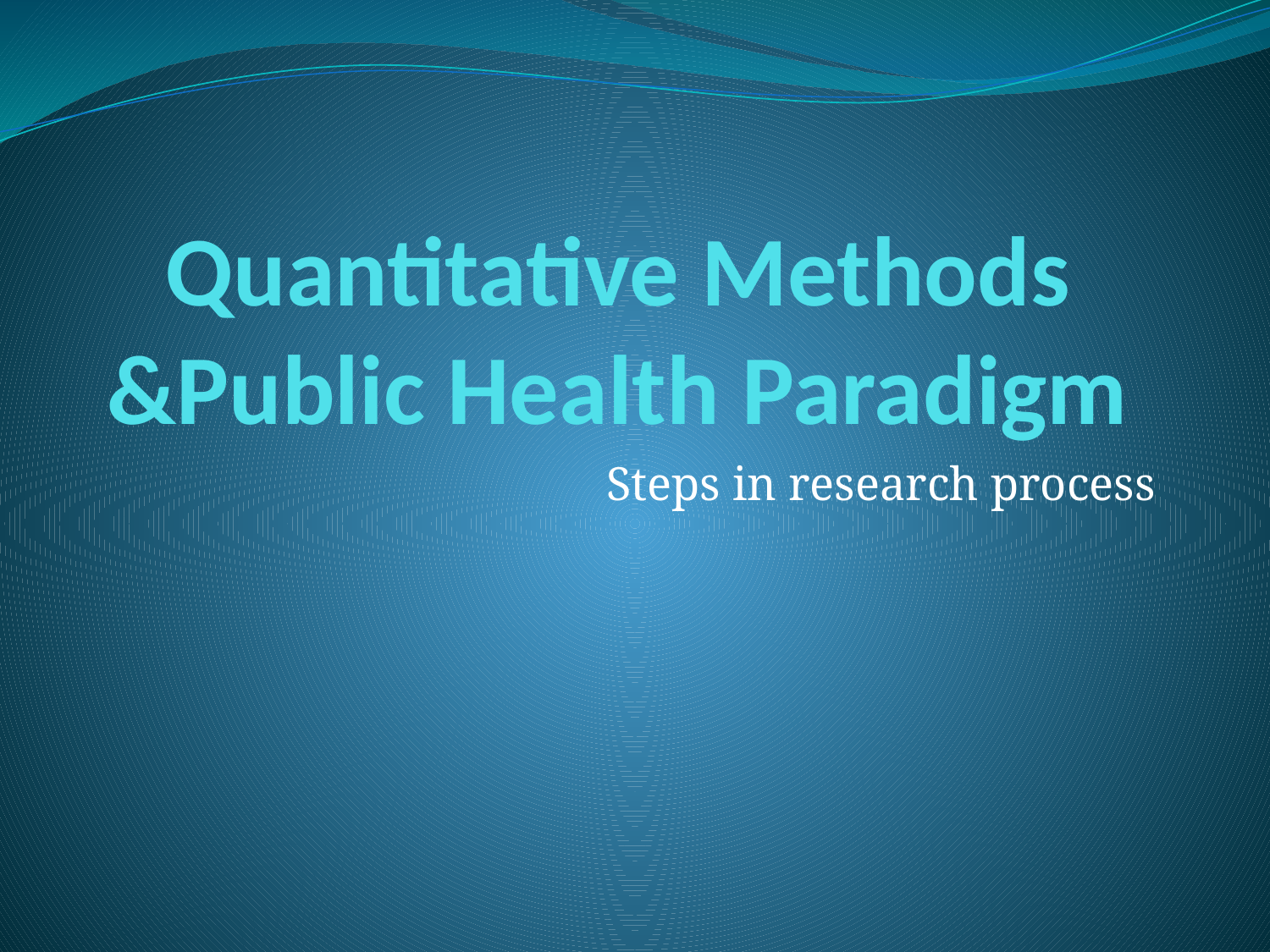

# Quantitative Methods &Public Health Paradigm
Steps in research process